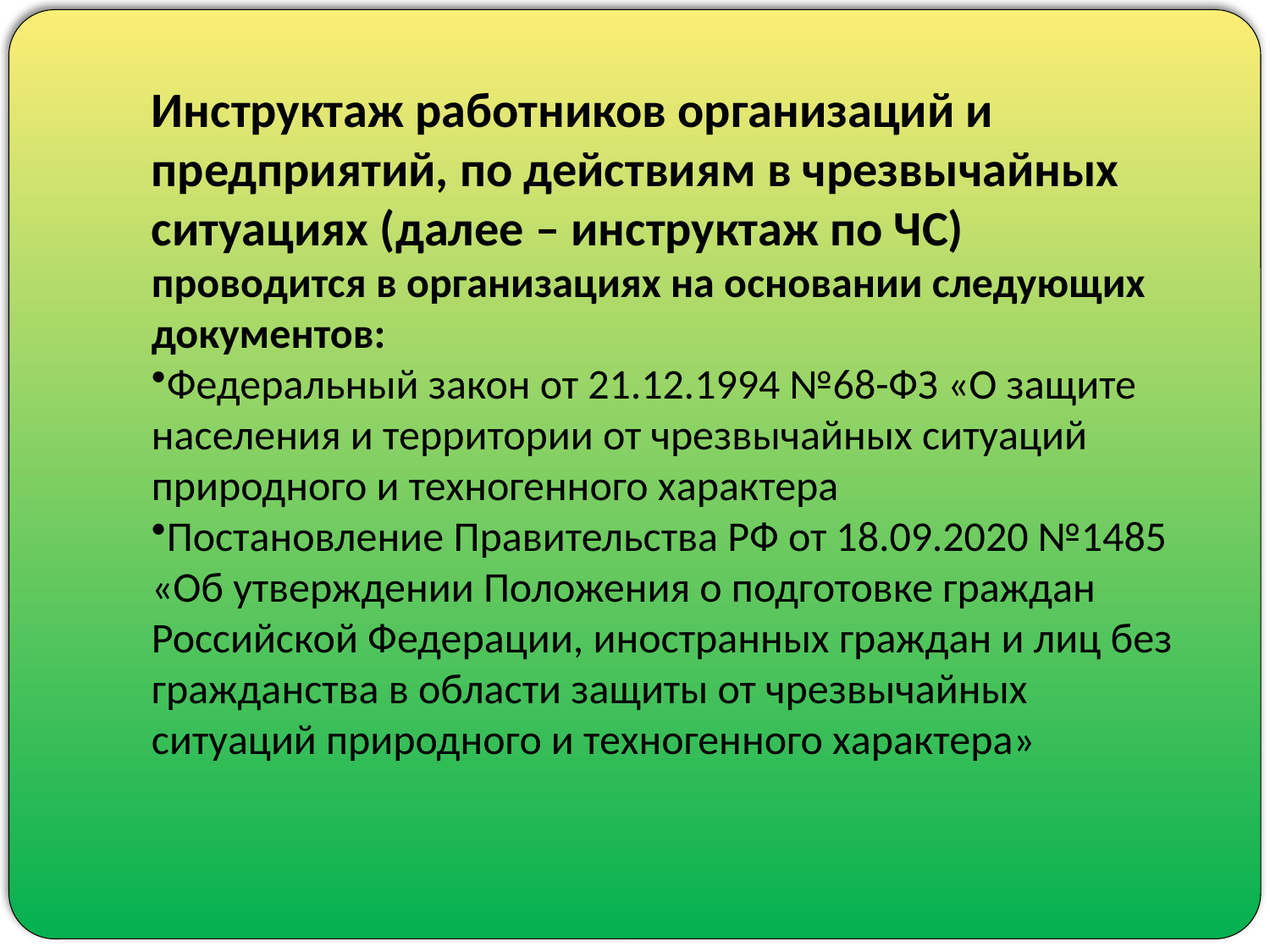

Инструктаж работников организаций и предприятий, по действиям в чрезвычайных ситуациях (далее – инструктаж по ЧС) проводится в организациях на основании следующих документов:
Федеральный закон от 21.12.1994 №68-ФЗ «О защите населения и территории от чрезвычайных ситуаций природного и техногенного характера
Постановление Правительства РФ от 18.09.2020 №1485 «Об утверждении Положения о подготовке граждан Российской Федерации, иностранных граждан и лиц без гражданства в области защиты от чрезвычайных ситуаций природного и техногенного характера»